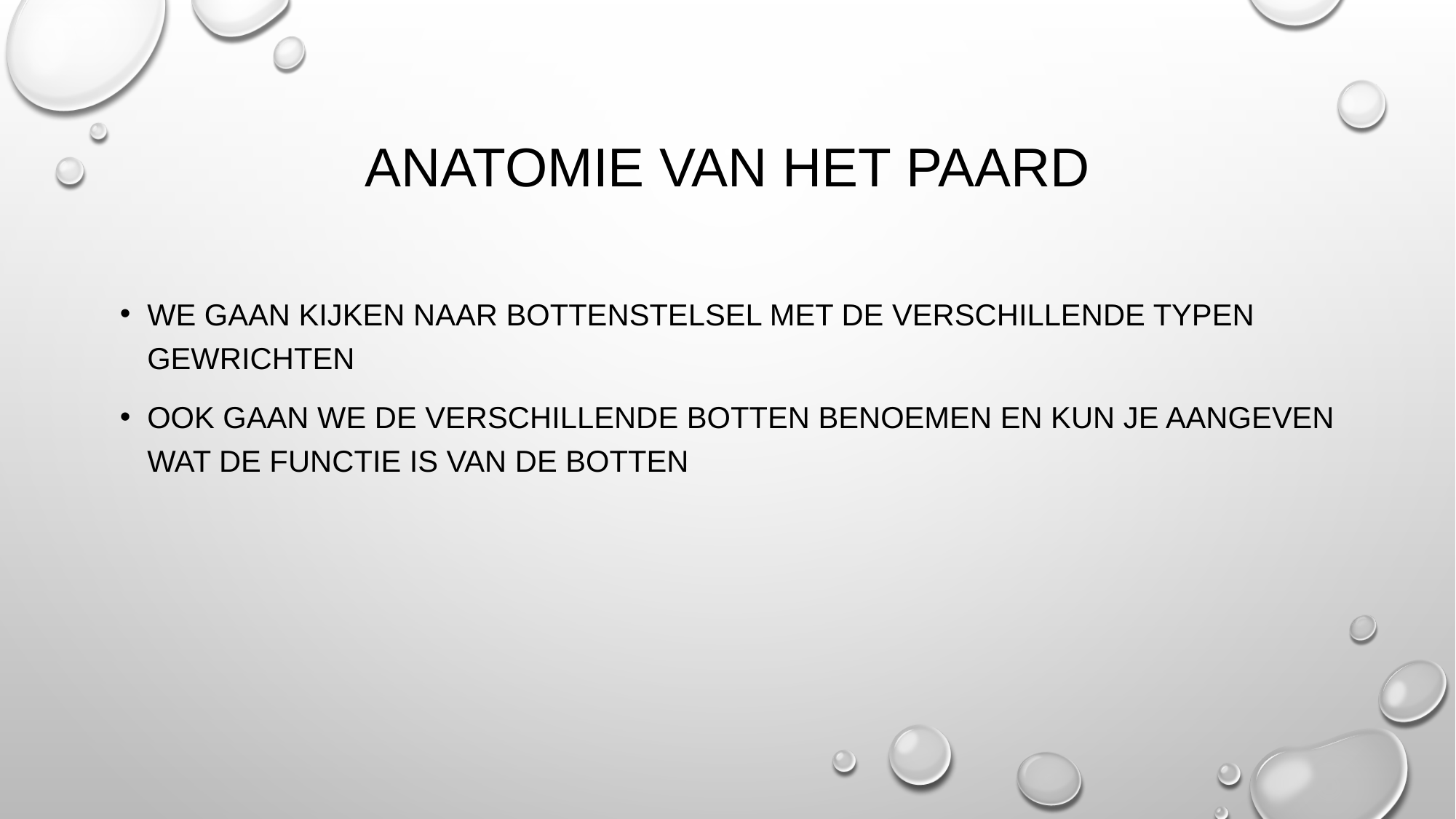

# Anatomie van het paard
We gaan kijken naar bottenstelsel met de verschillende typen gewrichten
Ook gaan we de verschillende botten benoemen en kun je aangeven wat de functie is van de botten